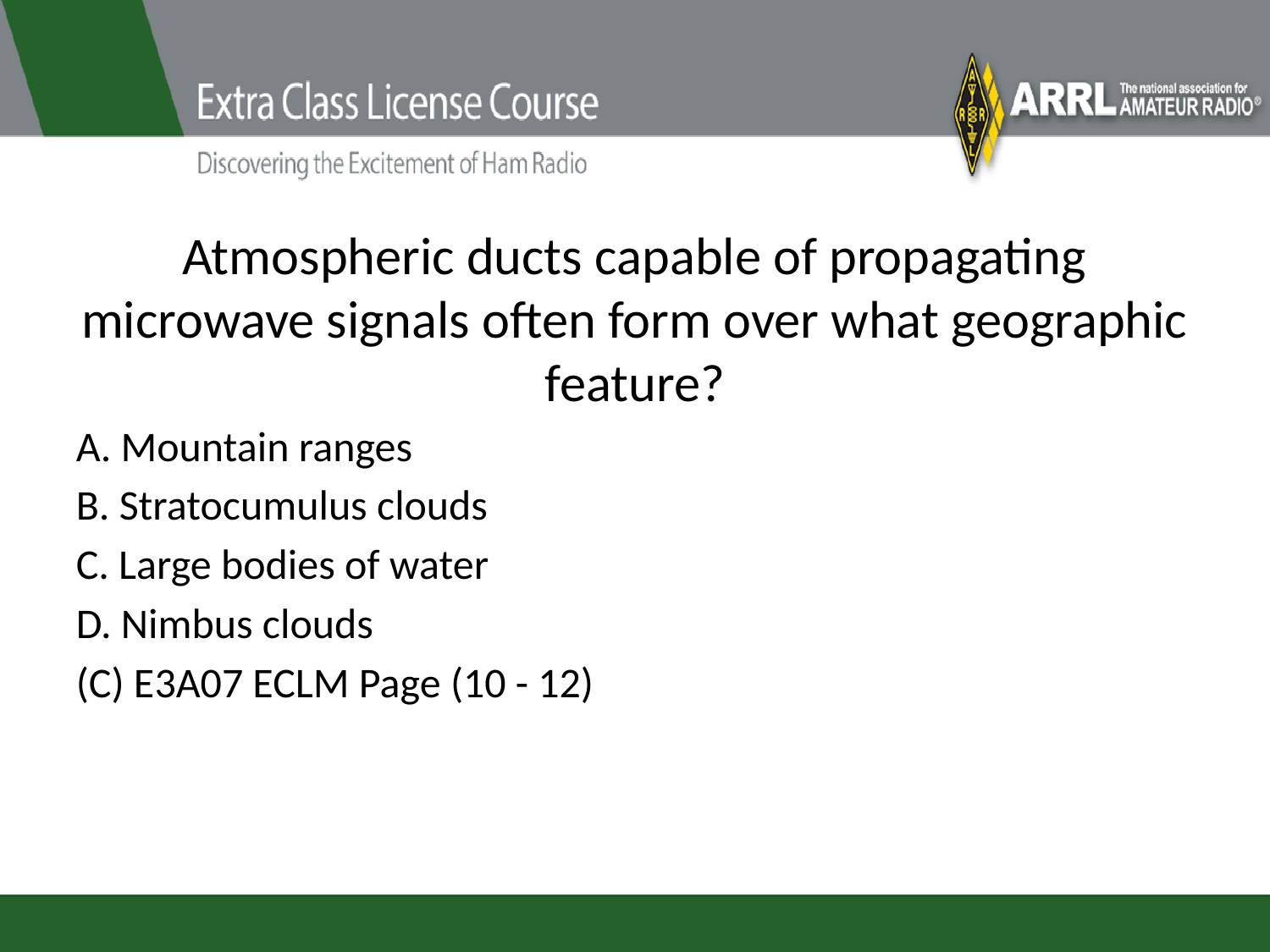

# Atmospheric ducts capable of propagating microwave signals often form over what geographic feature?
A. Mountain ranges
B. Stratocumulus clouds
C. Large bodies of water
D. Nimbus clouds
(C) E3A07 ECLM Page (10 - 12)